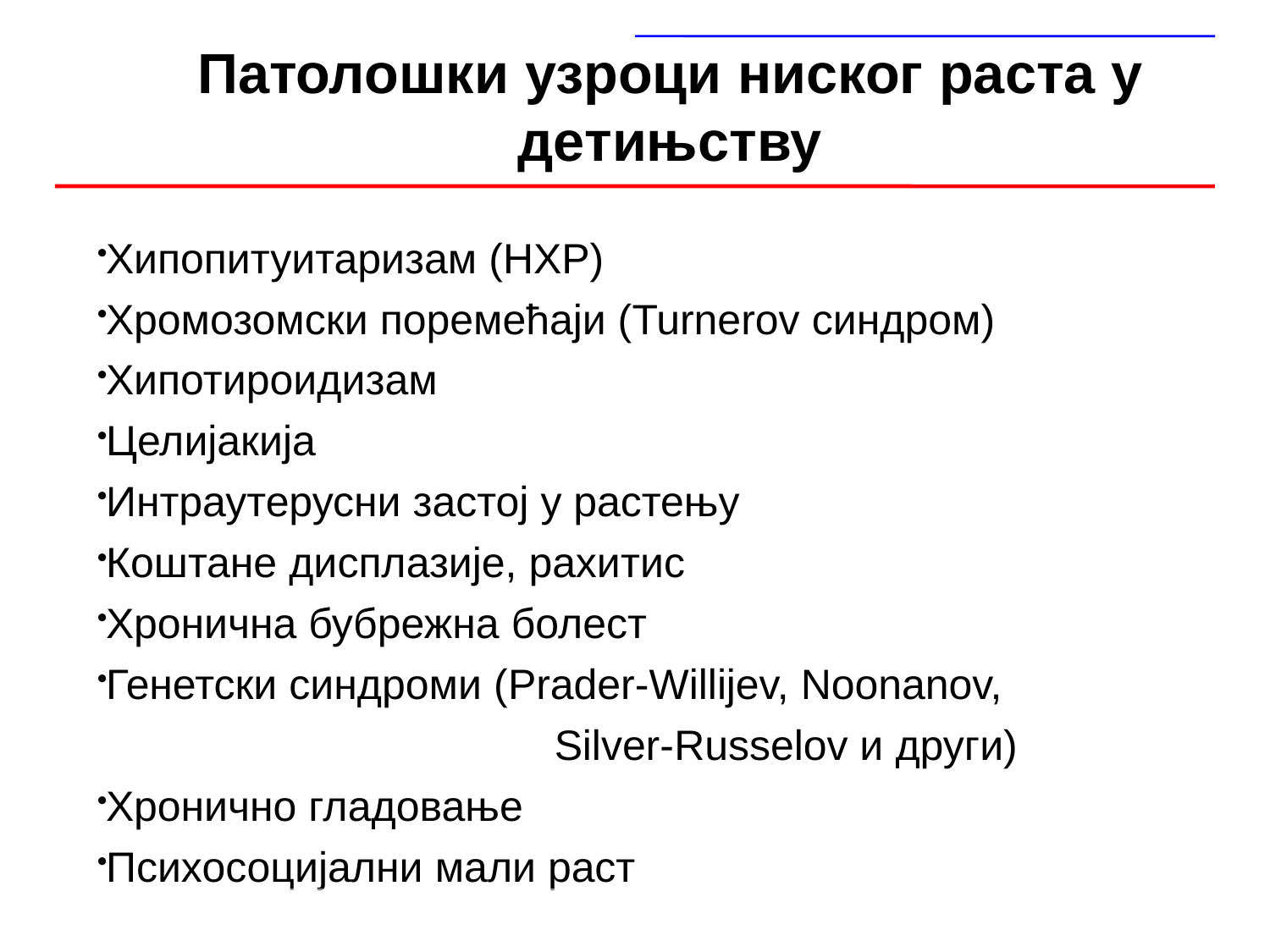

# Патолошки узроци ниског раста у детињству
Хипопитуитаризам (НХР)
Хромозомски поремећаји (Turnerov синдром)
Хипотироидизам
Целијакија
Интраутерусни застој у растењу
Коштане дисплазије, рахитис
Хронична бубрежна болест
Генетски синдроми (Prader-Willijev, Noonanov,
                                       Silver-Russelov и други)
Хронично гладовање
Психосоцијални мали раст